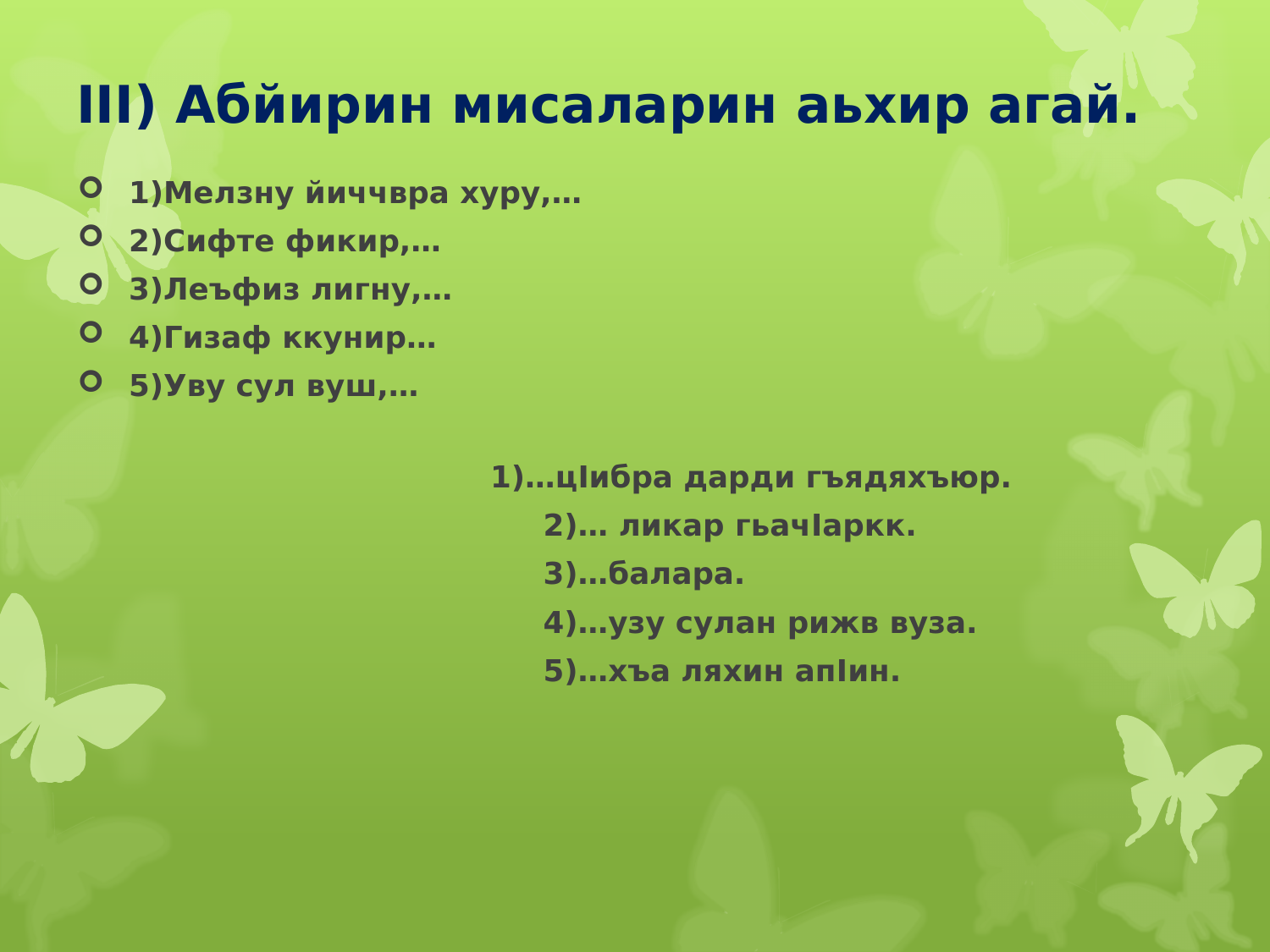

# III) Абйирин мисаларин аьхир агай.
1)Мелзну йиччвра хуру,…
2)Сифте фикир,…
3)Леъфиз лигну,…
4)Гизаф ккунир…
5)Уву сул вуш,…

                                                  1)…цIибра дарди гъядяхъюр.
                                            2)… ликар гьачIаркк.
                                            3)…балара.
                                            4)…узу сулан рижв вуза.
                                            5)…хъа ляхин апIин.